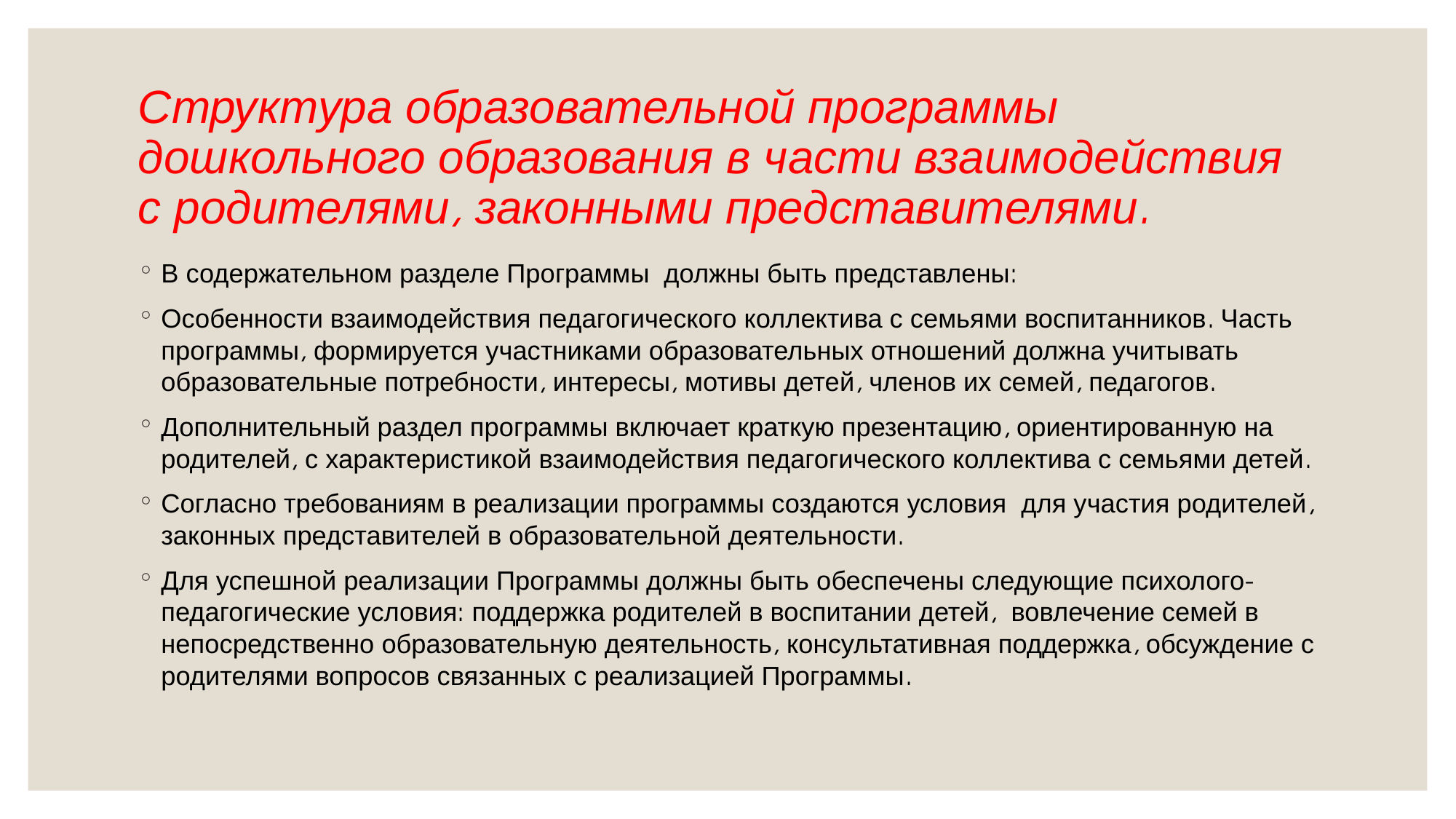

# Структура образовательной программы дошкольного образования в части взаимодействия с родителями, законными представителями.
В содержательном разделе Программы  должны быть представлены:
Особенности взаимодействия педагогического коллектива с семьями воспитанников. Часть программы, формируется участниками образовательных отношений должна учитывать образовательные потребности, интересы, мотивы детей, членов их семей, педагогов.
Дополнительный раздел программы включает краткую презентацию, ориентированную на родителей, с характеристикой взаимодействия педагогического коллектива с семьями детей.
Согласно требованиям в реализации программы создаются условия  для участия родителей, законных представителей в образовательной деятельности.
Для успешной реализации Программы должны быть обеспечены следующие психолого-педагогические условия: поддержка родителей в воспитании детей,  вовлечение семей в непосредственно образовательную деятельность, консультативная поддержка, обсуждение с родителями вопросов связанных с реализацией Программы.